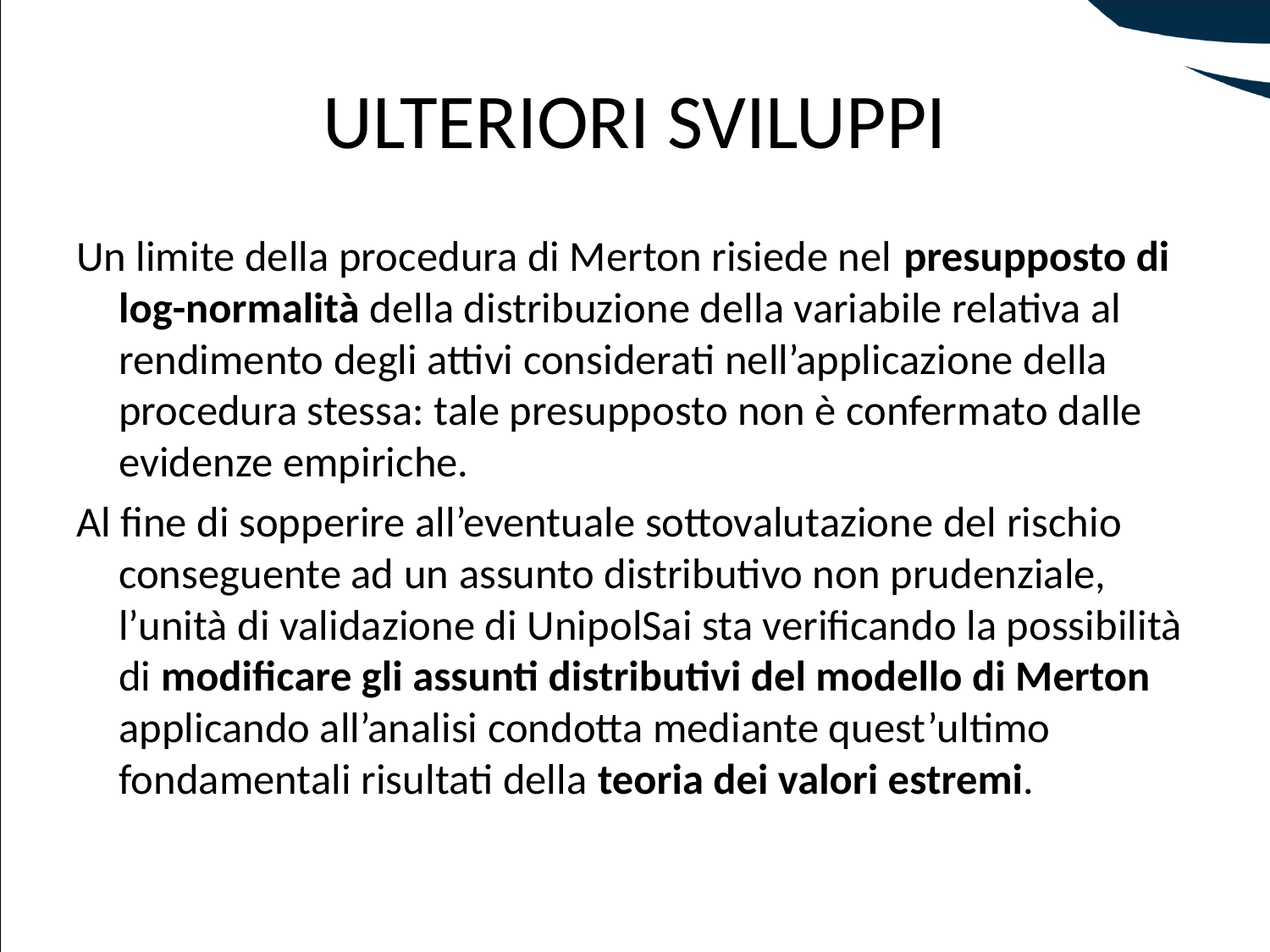

# ULTERIORI SVILUPPI
Un limite della procedura di Merton risiede nel presupposto di log-normalità della distribuzione della variabile relativa al rendimento degli attivi considerati nell’applicazione della procedura stessa: tale presupposto non è confermato dalle evidenze empiriche.
Al fine di sopperire all’eventuale sottovalutazione del rischio conseguente ad un assunto distributivo non prudenziale, l’unità di validazione di UnipolSai sta verificando la possibilità di modificare gli assunti distributivi del modello di Merton applicando all’analisi condotta mediante quest’ultimo fondamentali risultati della teoria dei valori estremi.